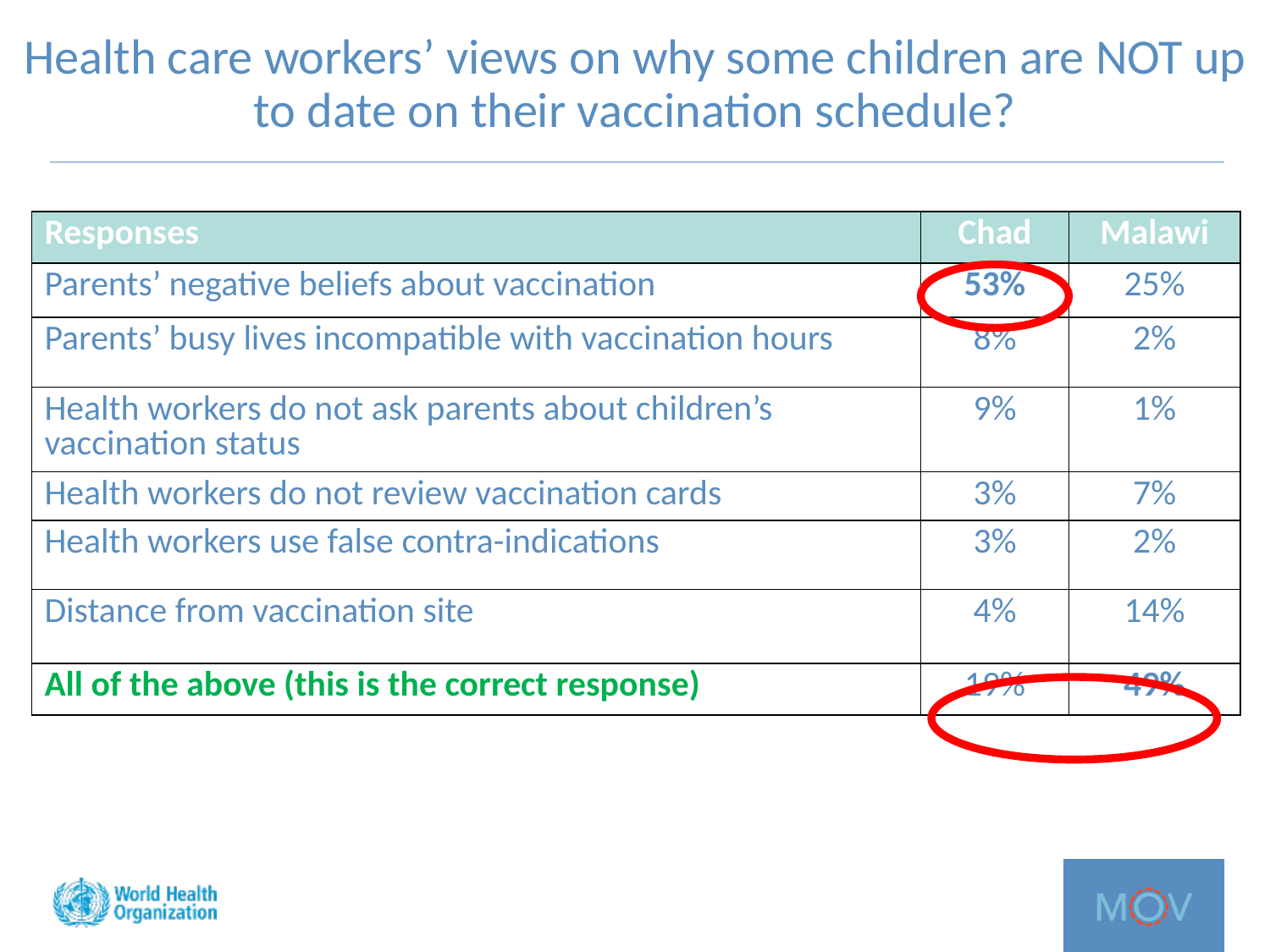

# Health care workers’ views on why some children are NOT up to date on their vaccination schedule?
| Responses | Chad | Malawi |
| --- | --- | --- |
| Parents’ negative beliefs about vaccination | 53% | 25% |
| Parents’ busy lives incompatible with vaccination hours | 8% | 2% |
| Health workers do not ask parents about children’s vaccination status | 9% | 1% |
| Health workers do not review vaccination cards | 3% | 7% |
| Health workers use false contra-indications | 3% | 2% |
| Distance from vaccination site | 4% | 14% |
| All of the above (this is the correct response) | 19% | 49% |